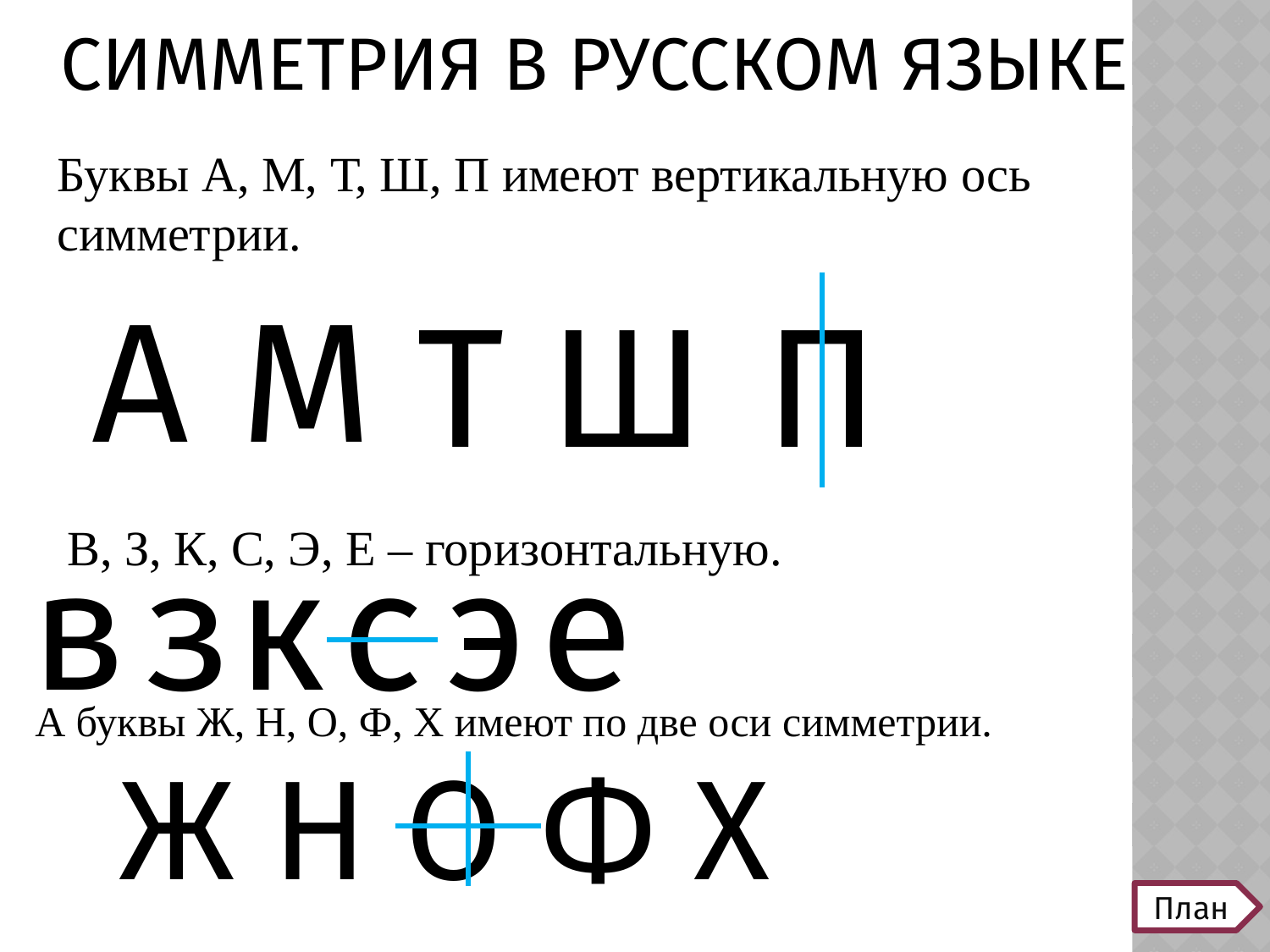

# СИММЕТРИЯ В РУССКОМ ЯЗЫКЕ
Буквы А, М, Т, Ш, П имеют вертикальную ось симметрии.
А
М
Т
Ш
П
В, З, К, С, Э, Е – горизонтальную.
в
з
к
с
э
е
А буквы Ж, Н, О, Ф, Х имеют по две оси симметрии.
Ж Н О Ф Х
План